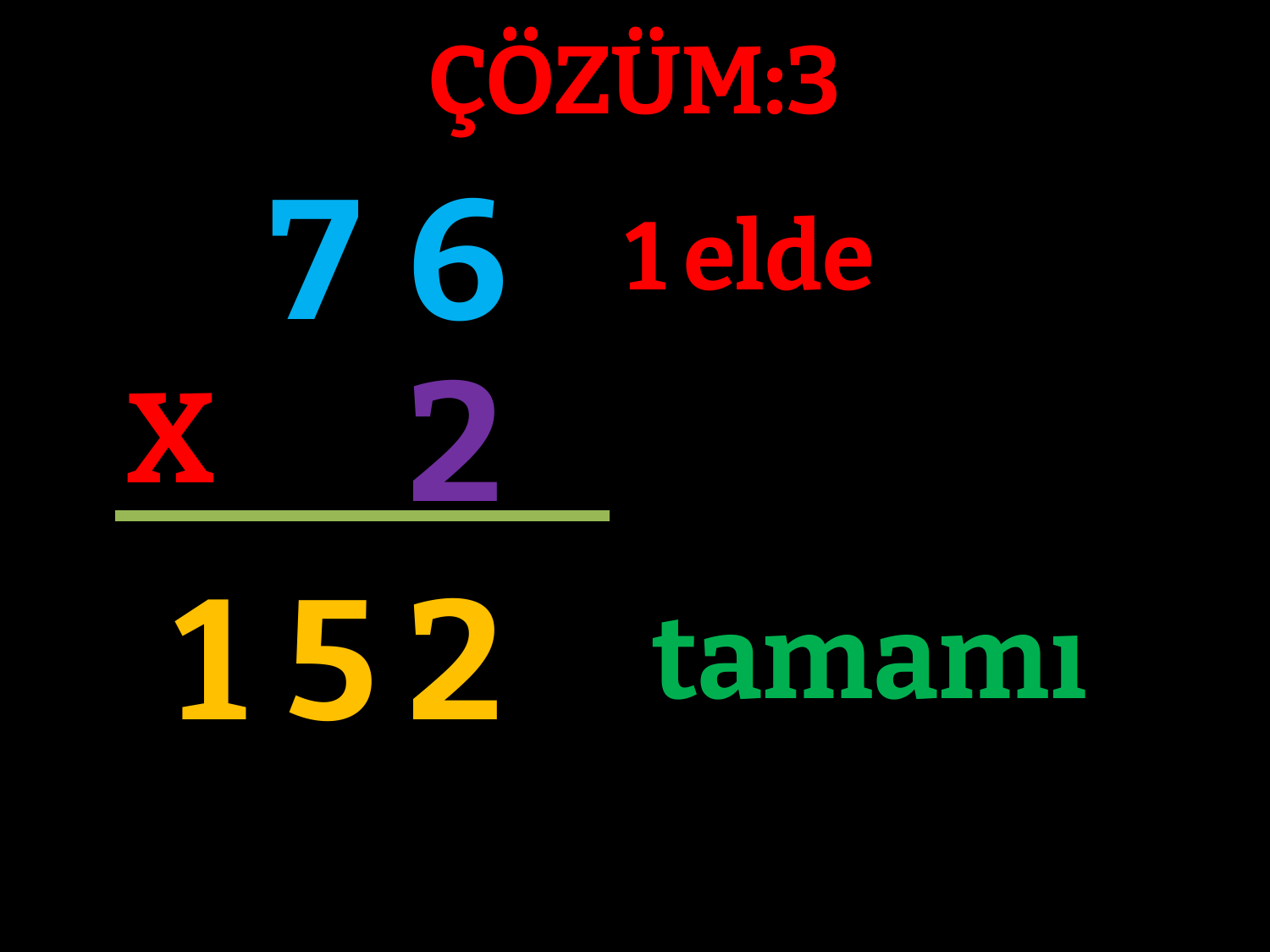

ÇÖZÜM:3
7
6
1 elde
2
X
1
5
2
tamamı